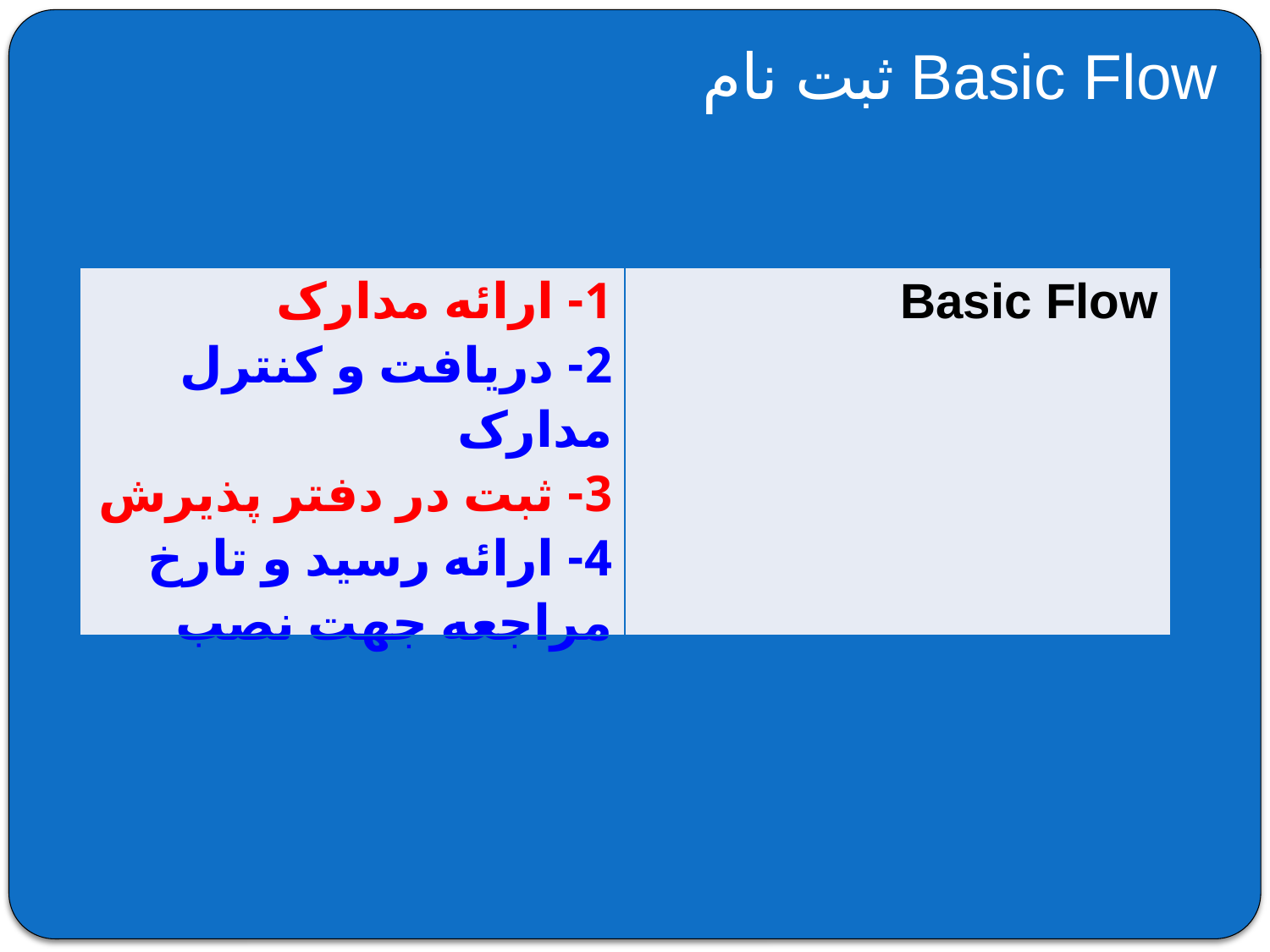

Basic Flow ثبت نام
| 1- ارائه مدارک 2- دریافت و کنترل مدارک 3- ثبت در دفتر پذیرش 4- ارائه رسید و تارخ مراجعه جهت نصب | Basic Flow |
| --- | --- |